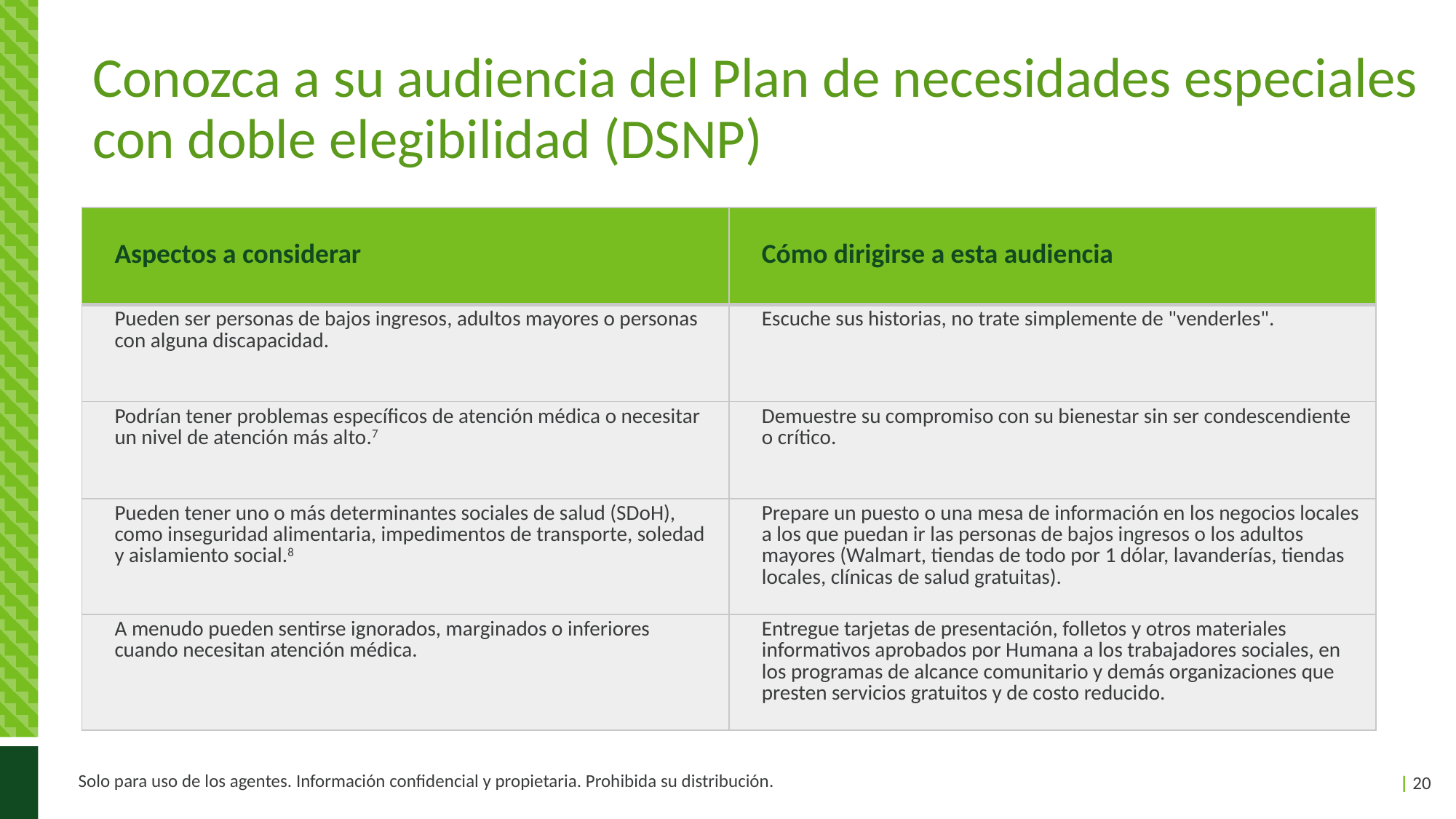

# Conozca a su audiencia del Plan de necesidades especiales con doble elegibilidad (DSNP)
| Aspectos a considerar | Cómo dirigirse a esta audiencia |
| --- | --- |
| Pueden ser personas de bajos ingresos, adultos mayores o personas con alguna discapacidad. | Escuche sus historias, no trate simplemente de "venderles". |
| Podrían tener problemas específicos de atención médica o necesitar un nivel de atención más alto.7 | Demuestre su compromiso con su bienestar sin ser condescendiente o crítico. |
| Pueden tener uno o más determinantes sociales de salud (SDoH), como inseguridad alimentaria, impedimentos de transporte, soledad y aislamiento social.8 | Prepare un puesto o una mesa de información en los negocios locales a los que puedan ir las personas de bajos ingresos o los adultos mayores (Walmart, tiendas de todo por 1 dólar, lavanderías, tiendas locales, clínicas de salud gratuitas). |
| A menudo pueden sentirse ignorados, marginados o inferiores cuando necesitan atención médica. | Entregue tarjetas de presentación, folletos y otros materiales informativos aprobados por Humana a los trabajadores sociales, en los programas de alcance comunitario y demás organizaciones que presten servicios gratuitos y de costo reducido. |

Solo para uso de los agentes. Información confidencial y propietaria. Prohibida su distribución.

| 20